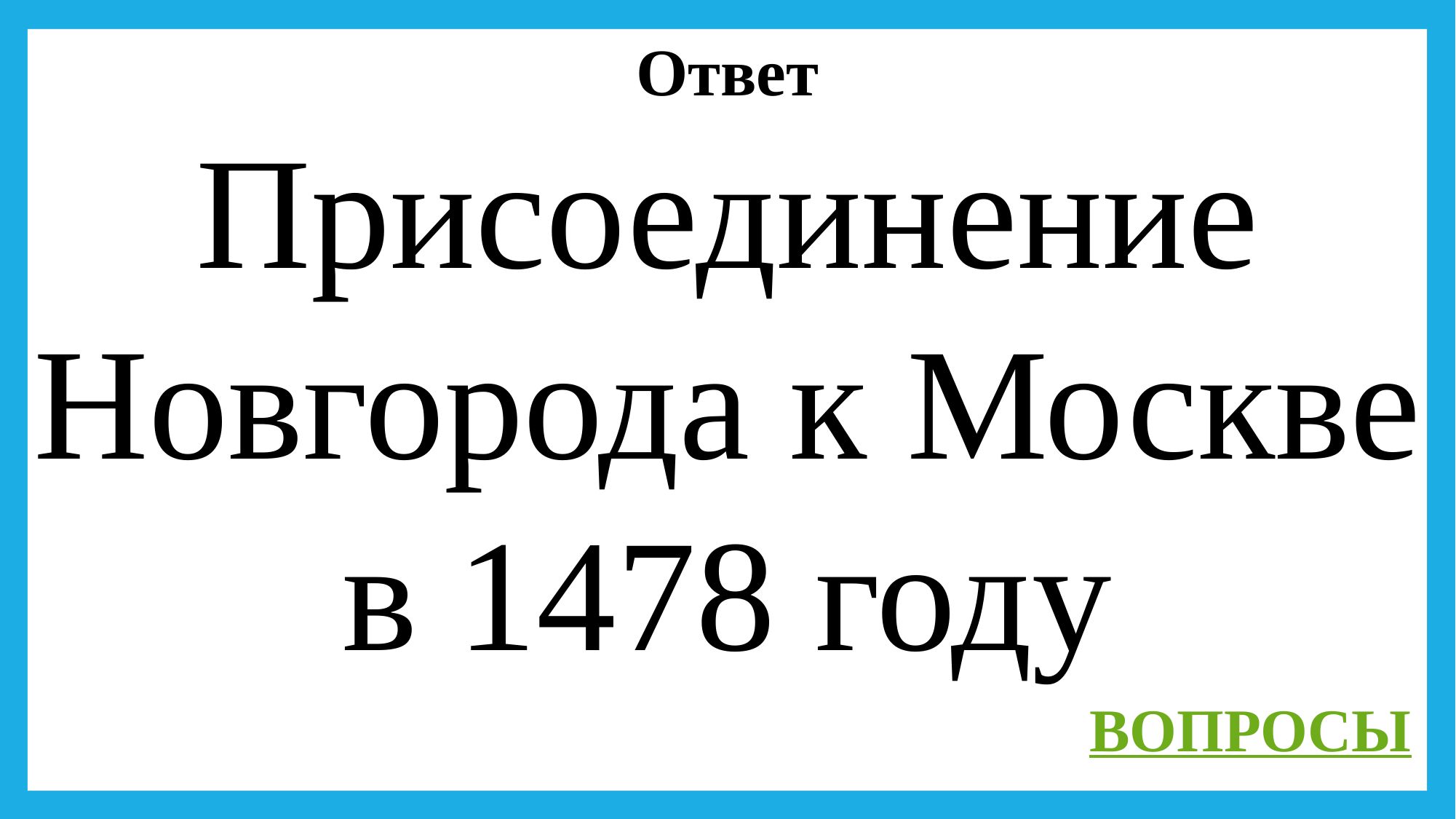

Ответ
Присоединение Новгорода к Москве
в 1478 году
ВОПРОСЫ